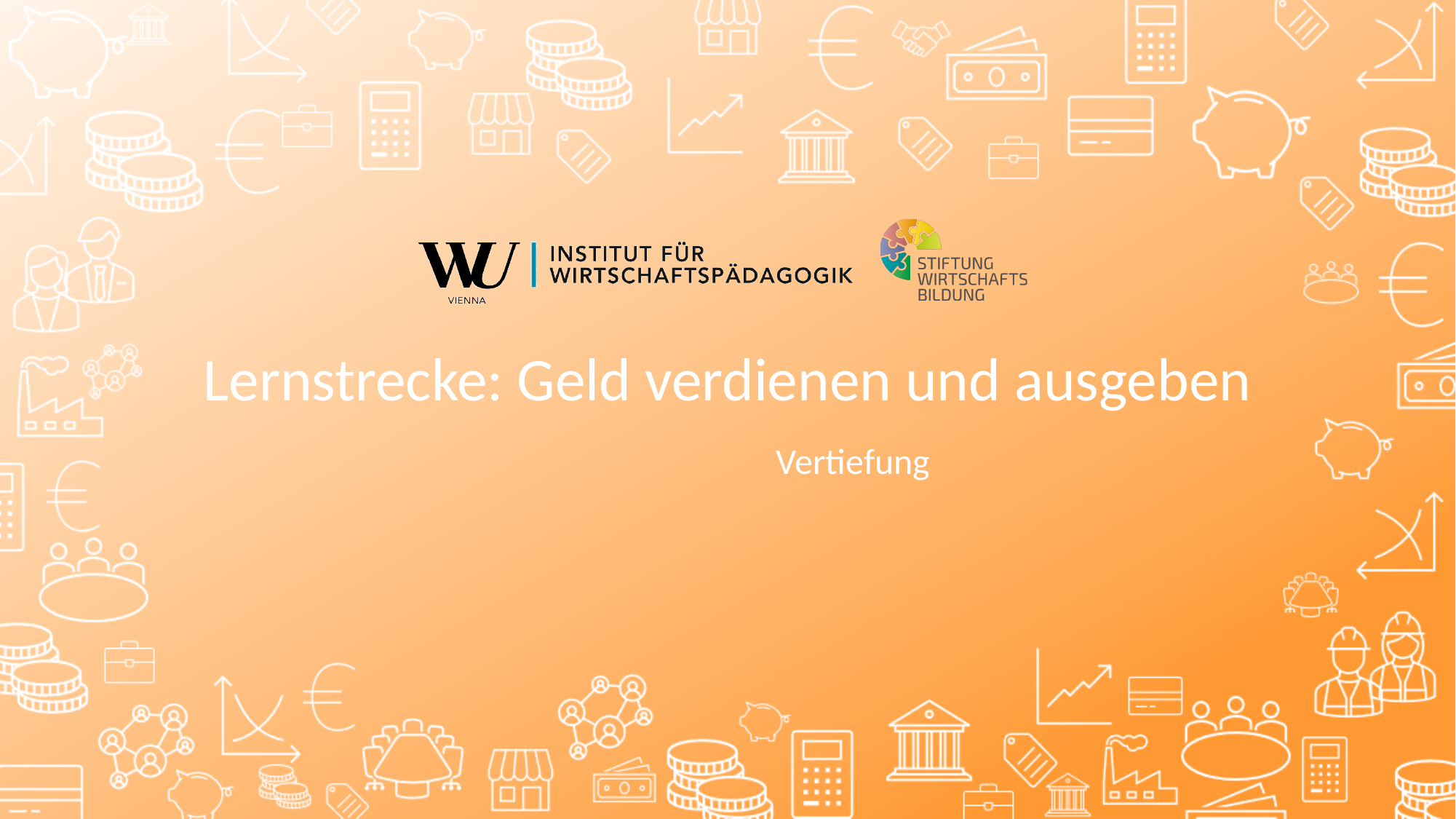

# Lernstrecke: Geld verdienen und ausgeben
Vertiefung